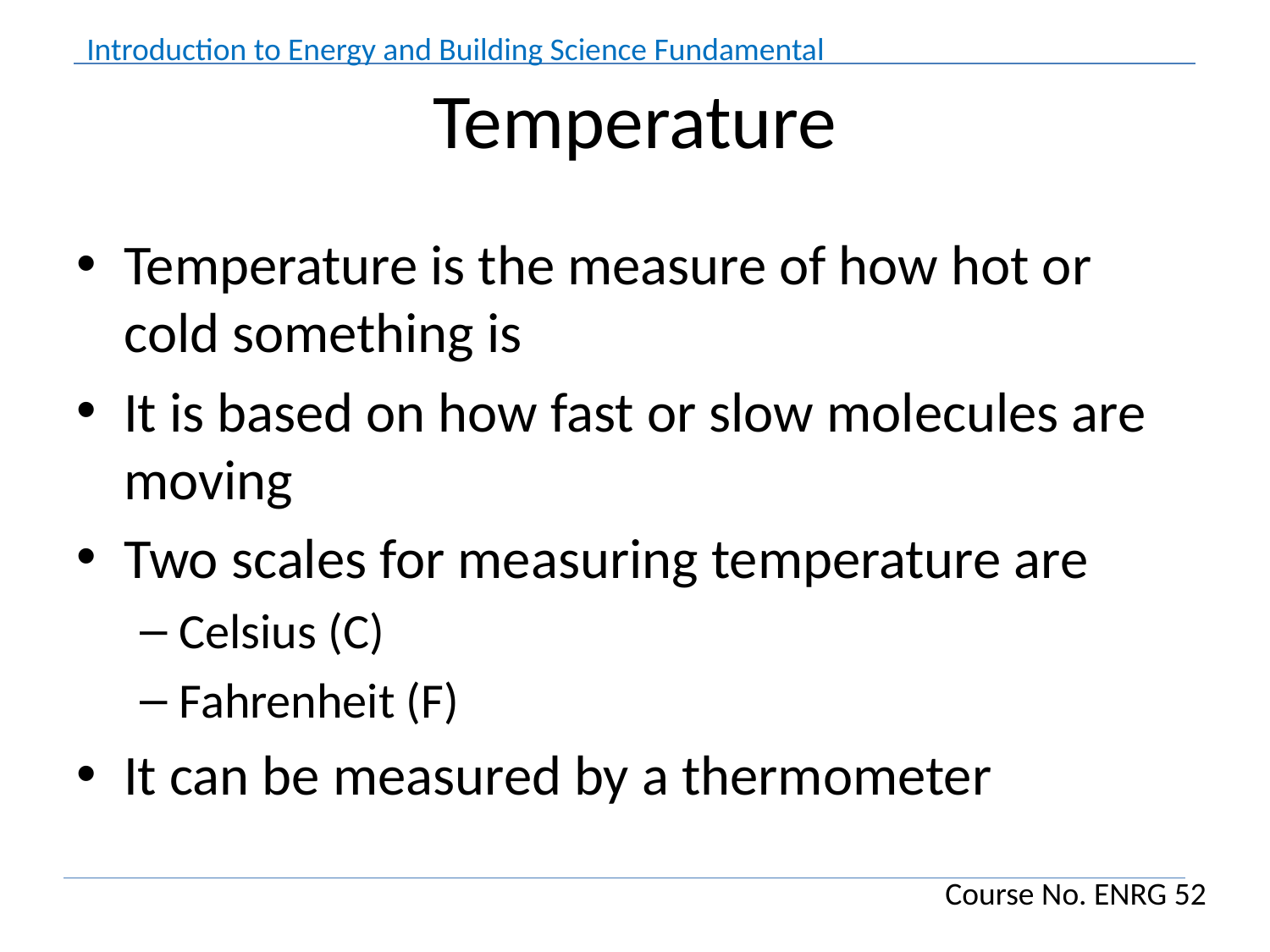

# Temperature
Temperature is the measure of how hot or cold something is
It is based on how fast or slow molecules are moving
Two scales for measuring temperature are
Celsius (C)
Fahrenheit (F)
It can be measured by a thermometer